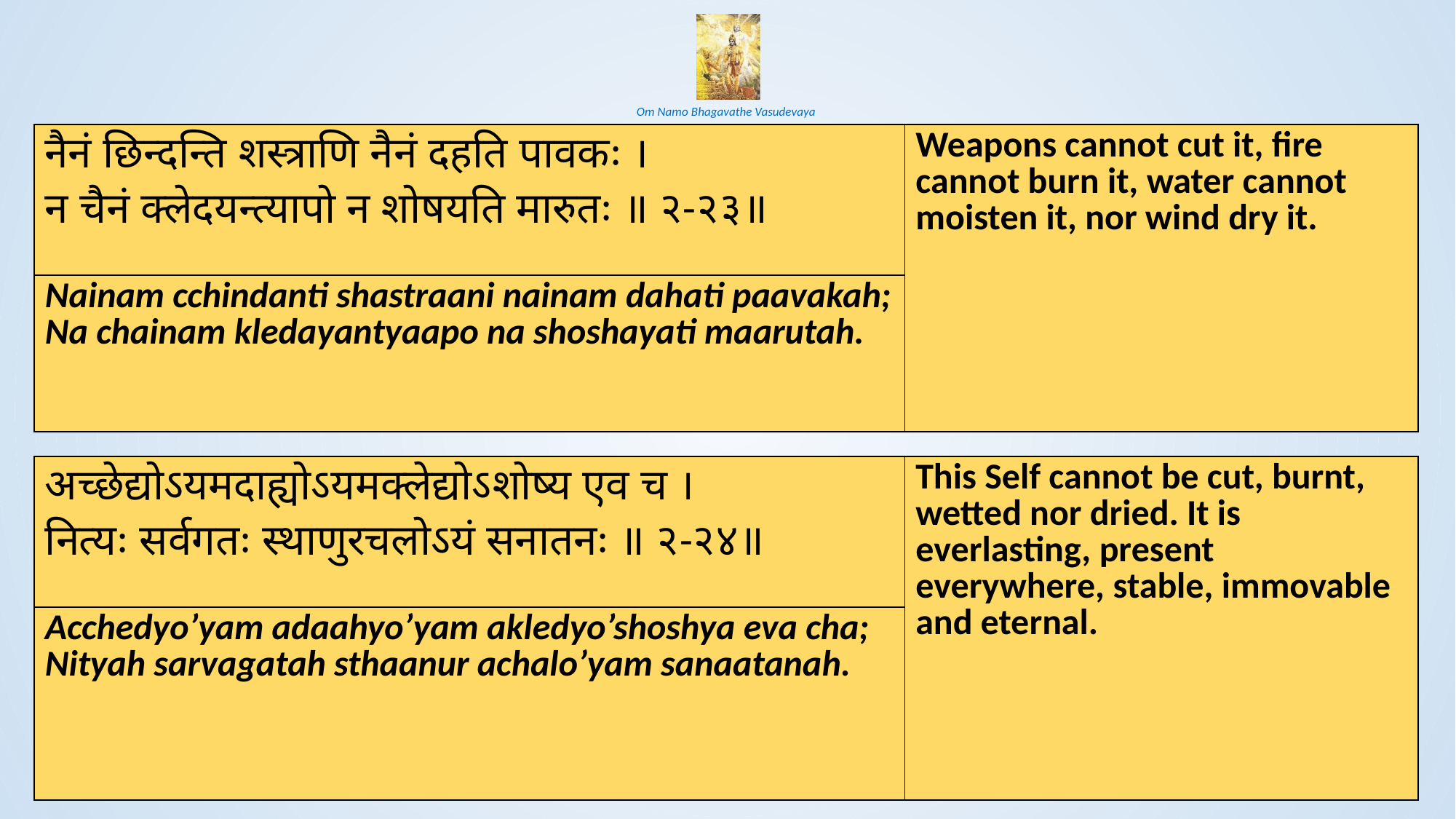

# Om Namo Bhagavathe Vasudevaya
| नैनं छिन्दन्ति शस्त्राणि नैनं दहति पावकः । न चैनं क्लेदयन्त्यापो न शोषयति मारुतः ॥ २-२३॥ | Weapons cannot cut it, fire cannot burn it, water cannot moisten it, nor wind dry it. |
| --- | --- |
| Nainam cchindanti shastraani nainam dahati paavakah; Na chainam kledayantyaapo na shoshayati maarutah. |  |
| अच्छेद्योऽयमदाह्योऽयमक्लेद्योऽशोष्य एव च । नित्यः सर्वगतः स्थाणुरचलोऽयं सनातनः ॥ २-२४॥ | This Self cannot be cut, burnt, wetted nor dried. It is everlasting, present everywhere, stable, immovable and eternal. |
| --- | --- |
| Acchedyo’yam adaahyo’yam akledyo’shoshya eva cha; Nityah sarvagatah sthaanur achalo’yam sanaatanah. |  |